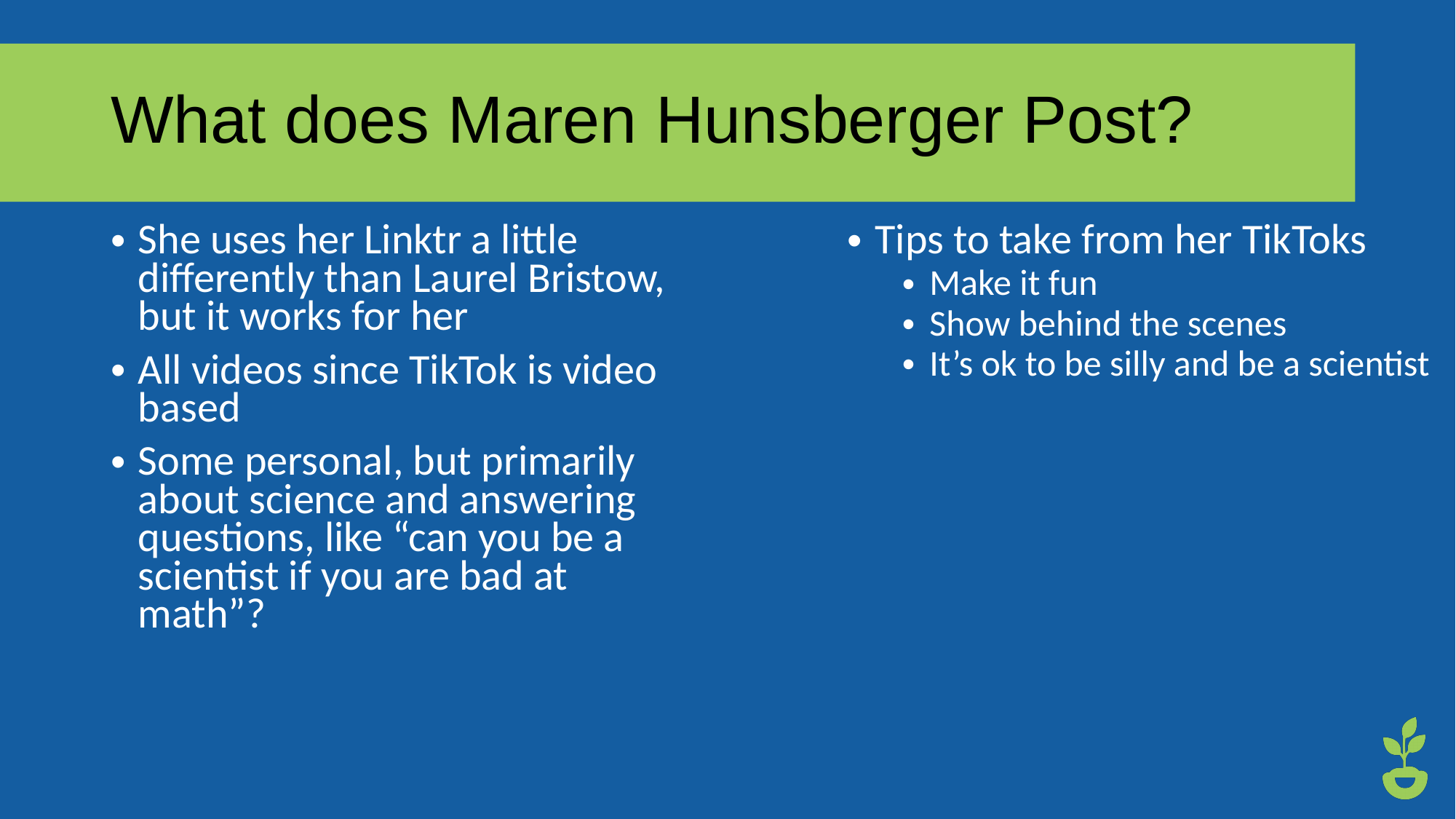

# What does Maren Hunsberger Post?
She uses her Linktr a little differently than Laurel Bristow, but it works for her
All videos since TikTok is video based
Some personal, but primarily about science and answering questions, like “can you be a scientist if you are bad at math”?
Tips to take from her TikToks
Make it fun
Show behind the scenes
It’s ok to be silly and be a scientist